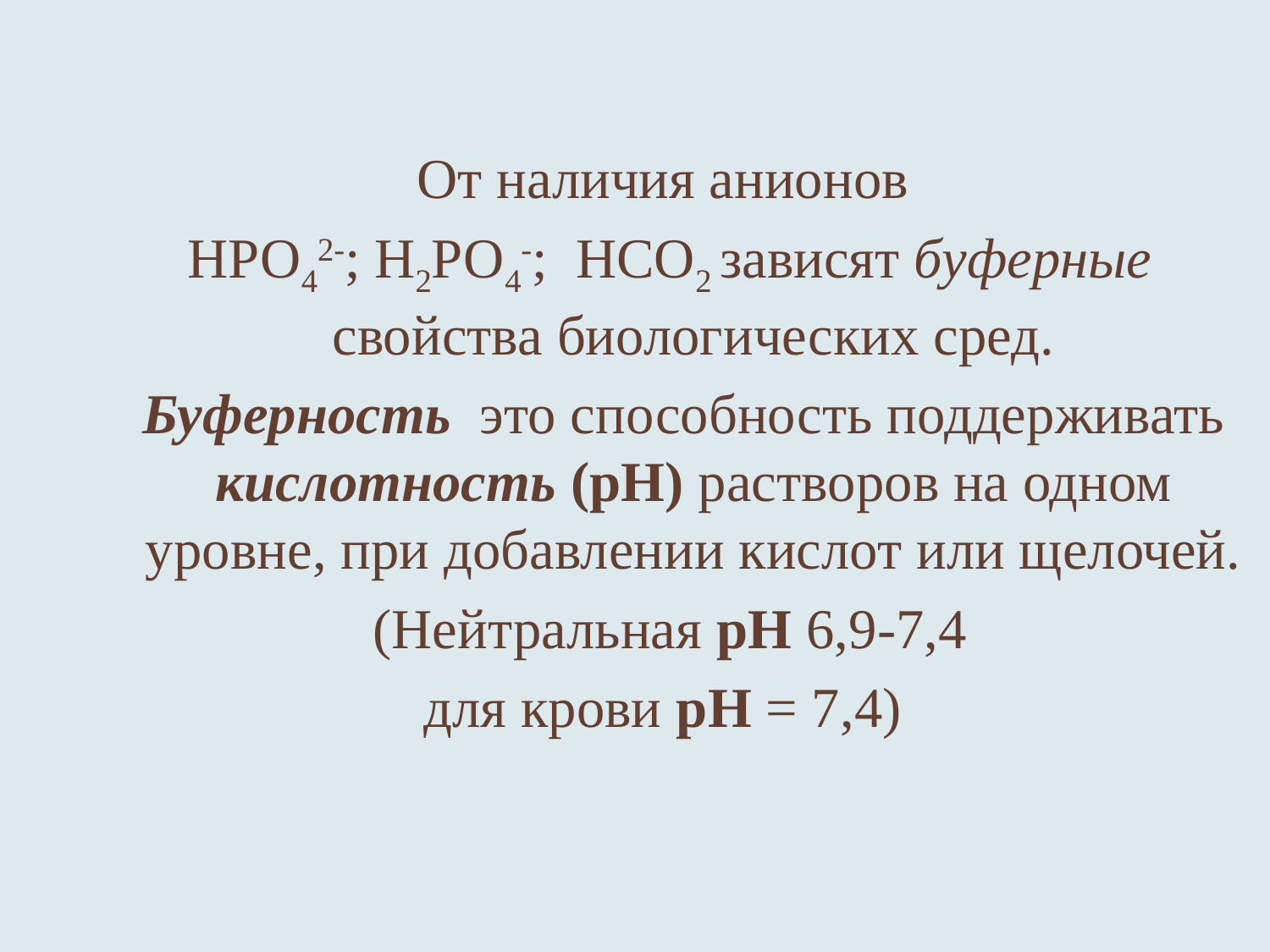

От наличия анионов
НРО42-; Н2РО4-;  НСО2 зависят буферные свойства биологических сред.
  Буферность  это способность поддерживать кислотность (рН) растворов на одном уровне, при добавлении кислот или щелочей.
 (Нейтральная рН 6,9-7,4
для крови рН = 7,4)